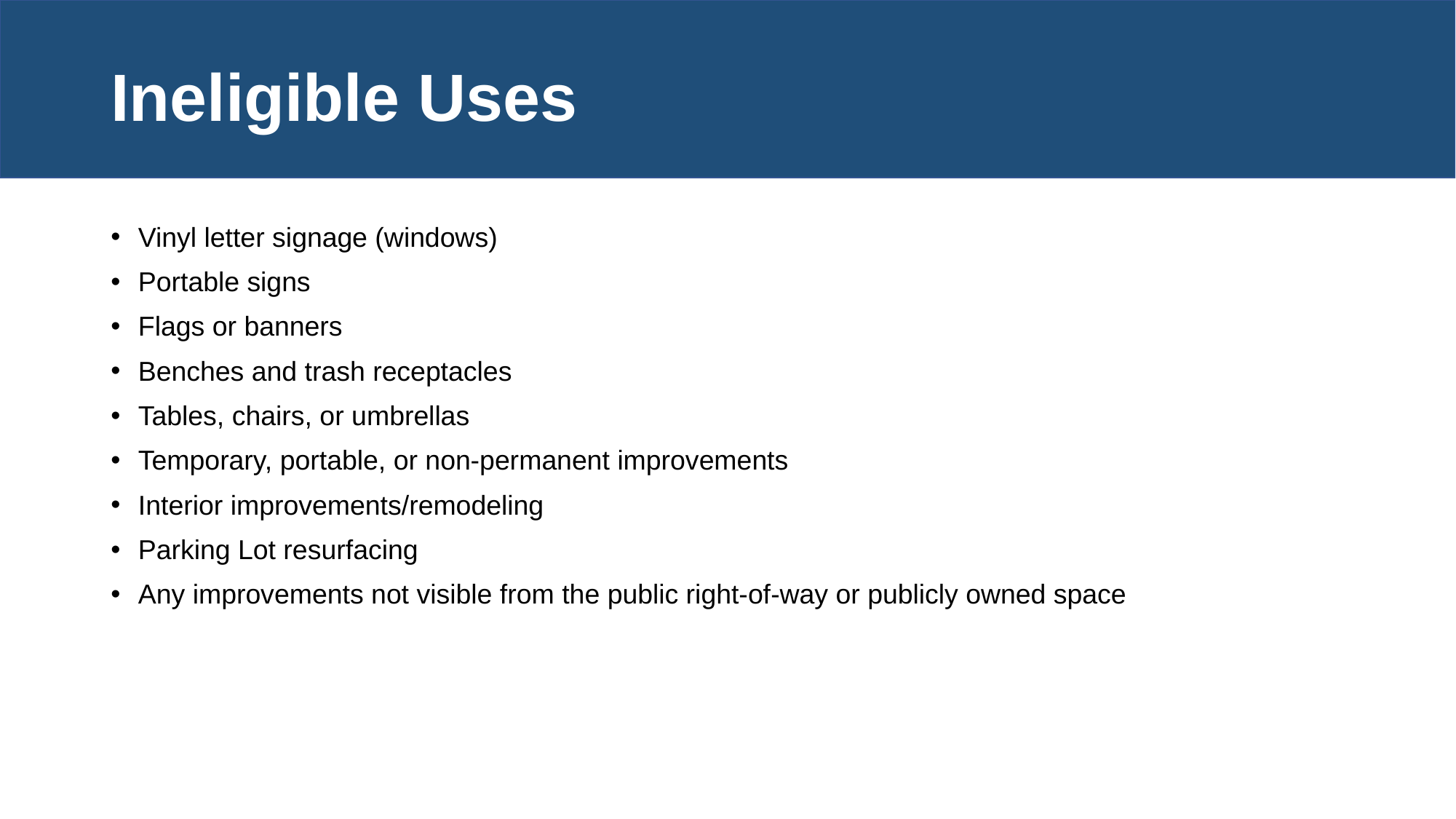

# Ineligible Uses
Vinyl letter signage (windows)
Portable signs
Flags or banners
Benches and trash receptacles
Tables, chairs, or umbrellas
Temporary, portable, or non-permanent improvements
Interior improvements/remodeling
Parking Lot resurfacing
Any improvements not visible from the public right-of-way or publicly owned space